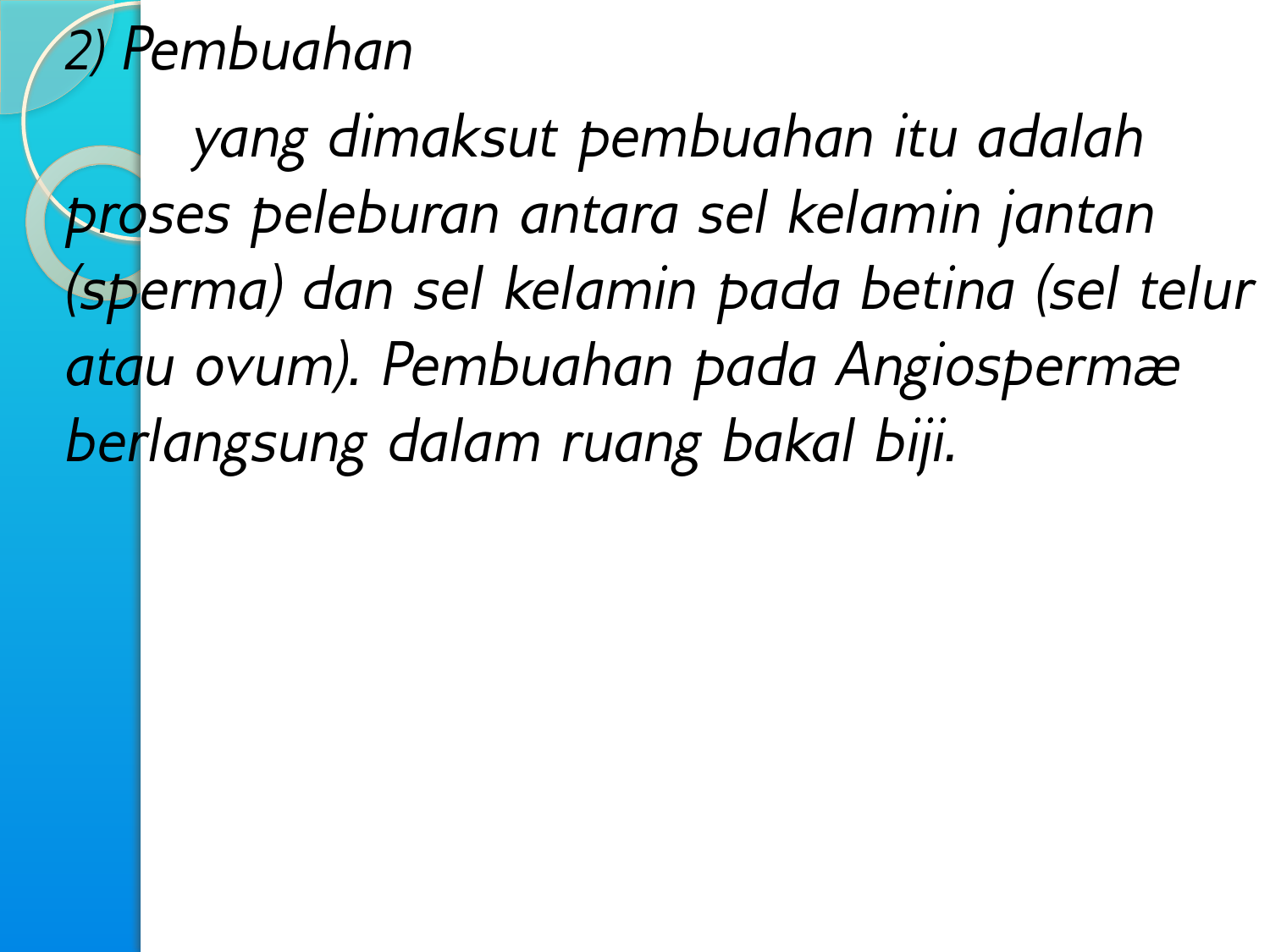

2) Pembuahan
		yang dimaksut pembuahan itu adalah proses peleburan antara sel kelamin jantan (sperma) dan sel kelamin pada betina (sel telur atau ovum). Pembuahan pada Angiospermae berlangsung dalam ruang bakal biji.